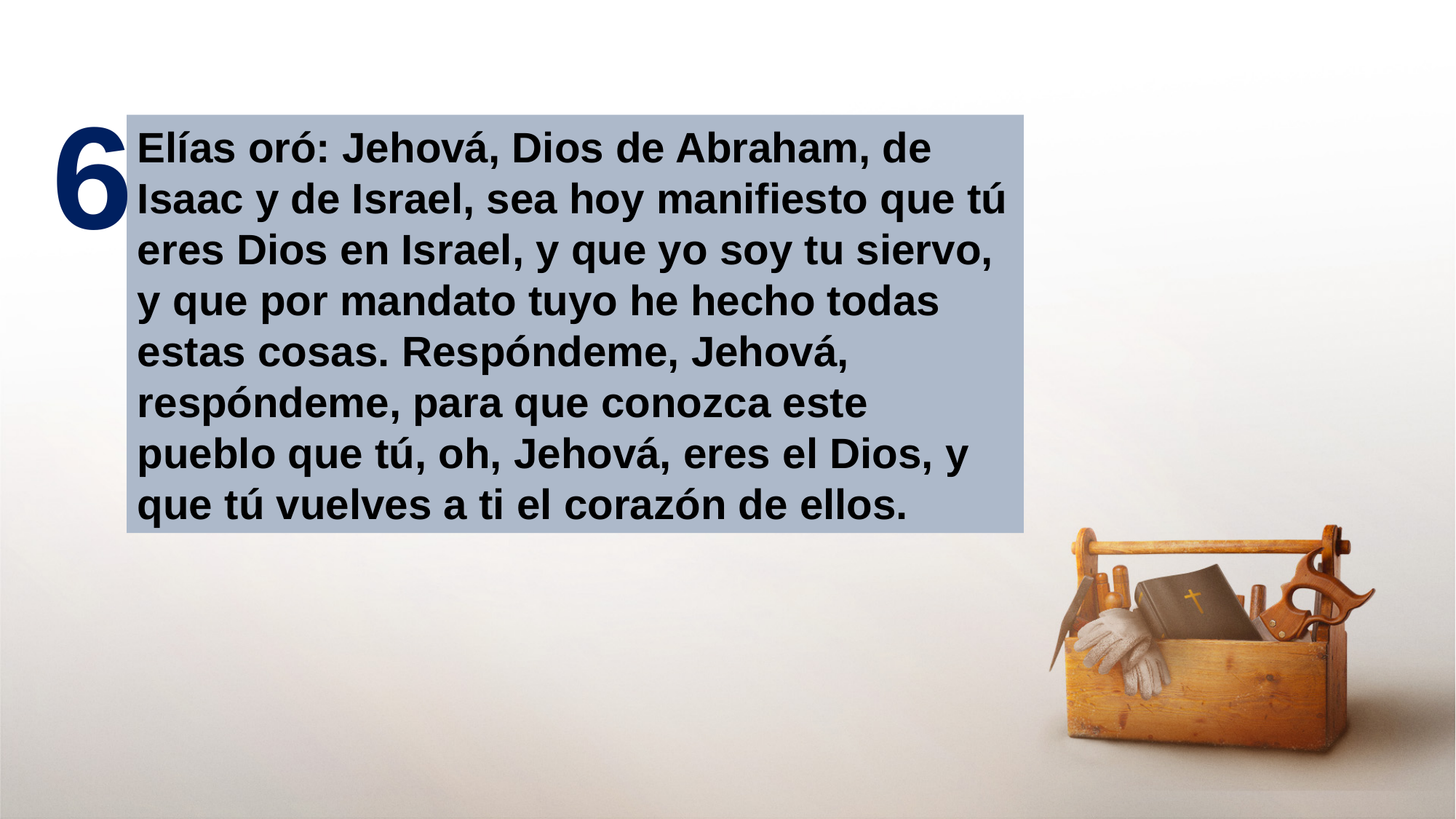

6
Elías oró: Jehová, Dios de Abraham, de Isaac y de Israel, sea hoy manifiesto que tú eres Dios en Israel, y que yo soy tu siervo, y que por mandato tuyo he hecho todas estas cosas. Respóndeme, Jehová, respóndeme, para que conozca este pueblo que tú, oh, Jehová, eres el Dios, y que tú vuelves a ti el corazón de ellos.